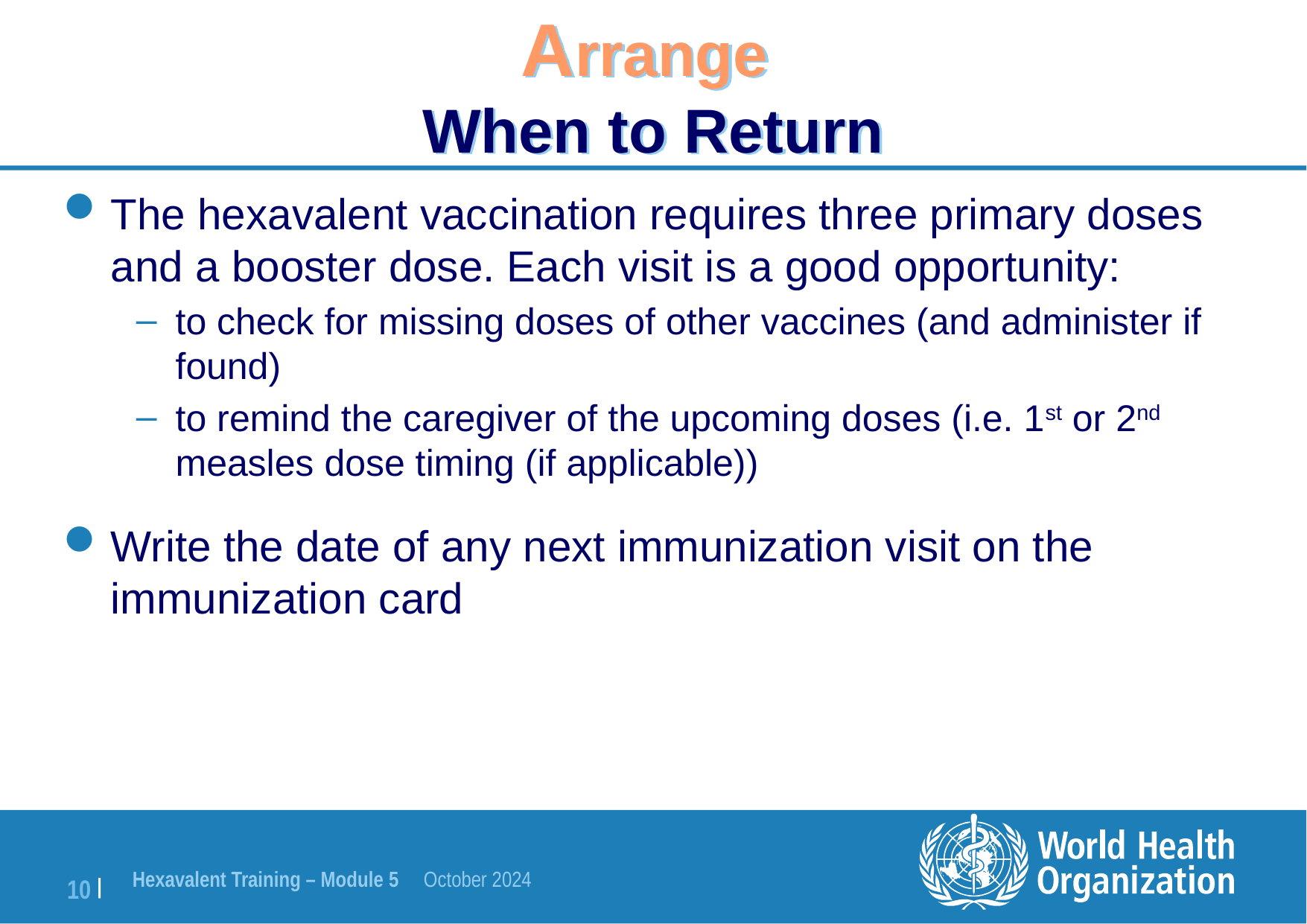

# Arrange When to Return
The hexavalent vaccination requires three primary doses  and a booster dose. Each visit is a good opportunity:
to check for missing doses of other vaccines (and administer if found)
to remind the caregiver of the upcoming doses (i.e. 1st or 2nd measles dose timing (if applicable))
Write the date of any next immunization visit on the immunization card